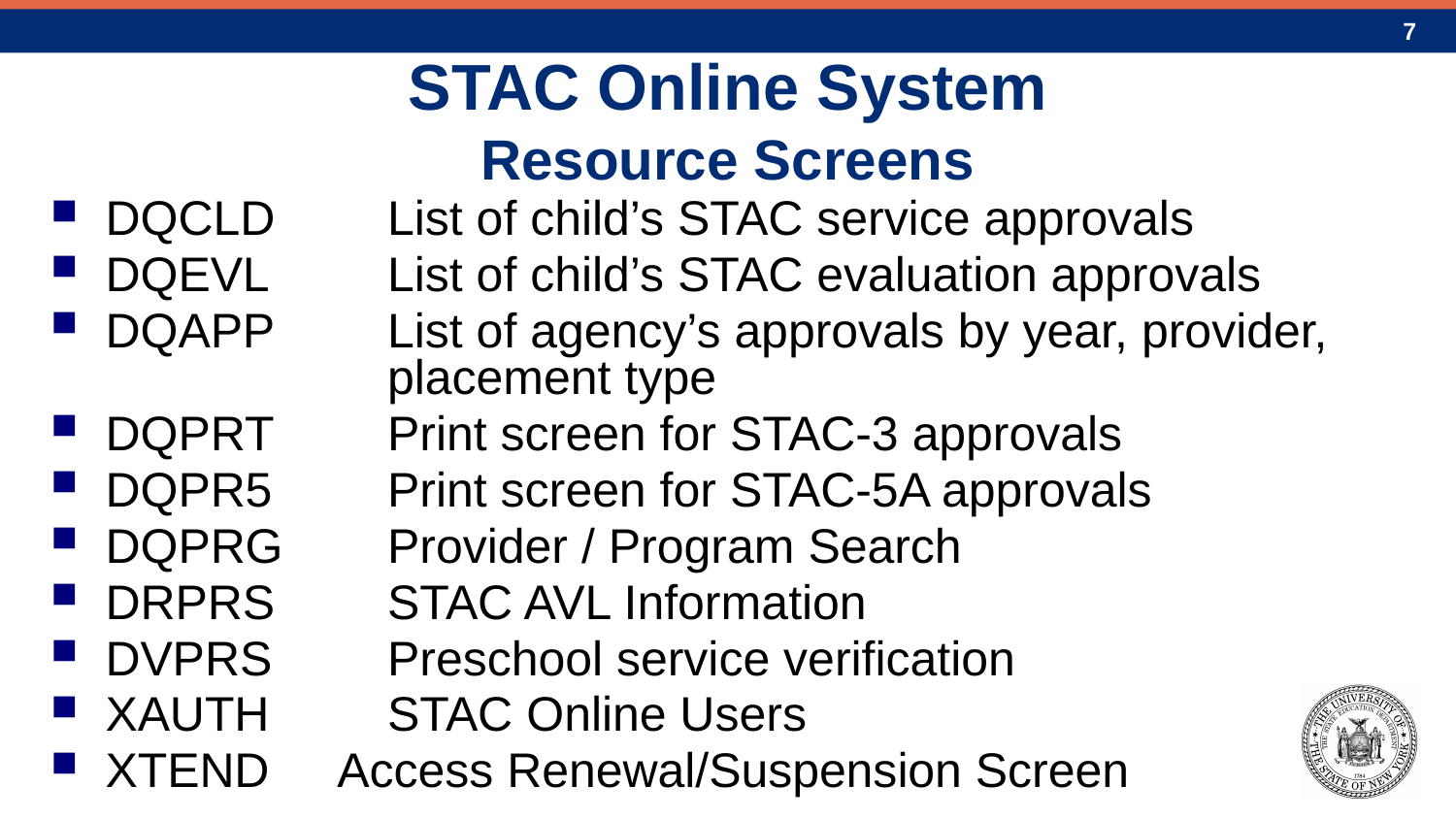

STAC Online System
Resource Screens
DQCLD	List of child’s STAC service approvals
DQEVL	List of child’s STAC evaluation approvals
DQAPP 	List of agency’s approvals by year, provider, 	placement type
DQPRT 	Print screen for STAC-3 approvals
DQPR5 	Print screen for STAC-5A approvals
DQPRG 	Provider / Program Search
DRPRS 	STAC AVL Information
DVPRS 	Preschool service verification
XAUTH	STAC Online Users
XTEND     Access Renewal/Suspension Screen
7